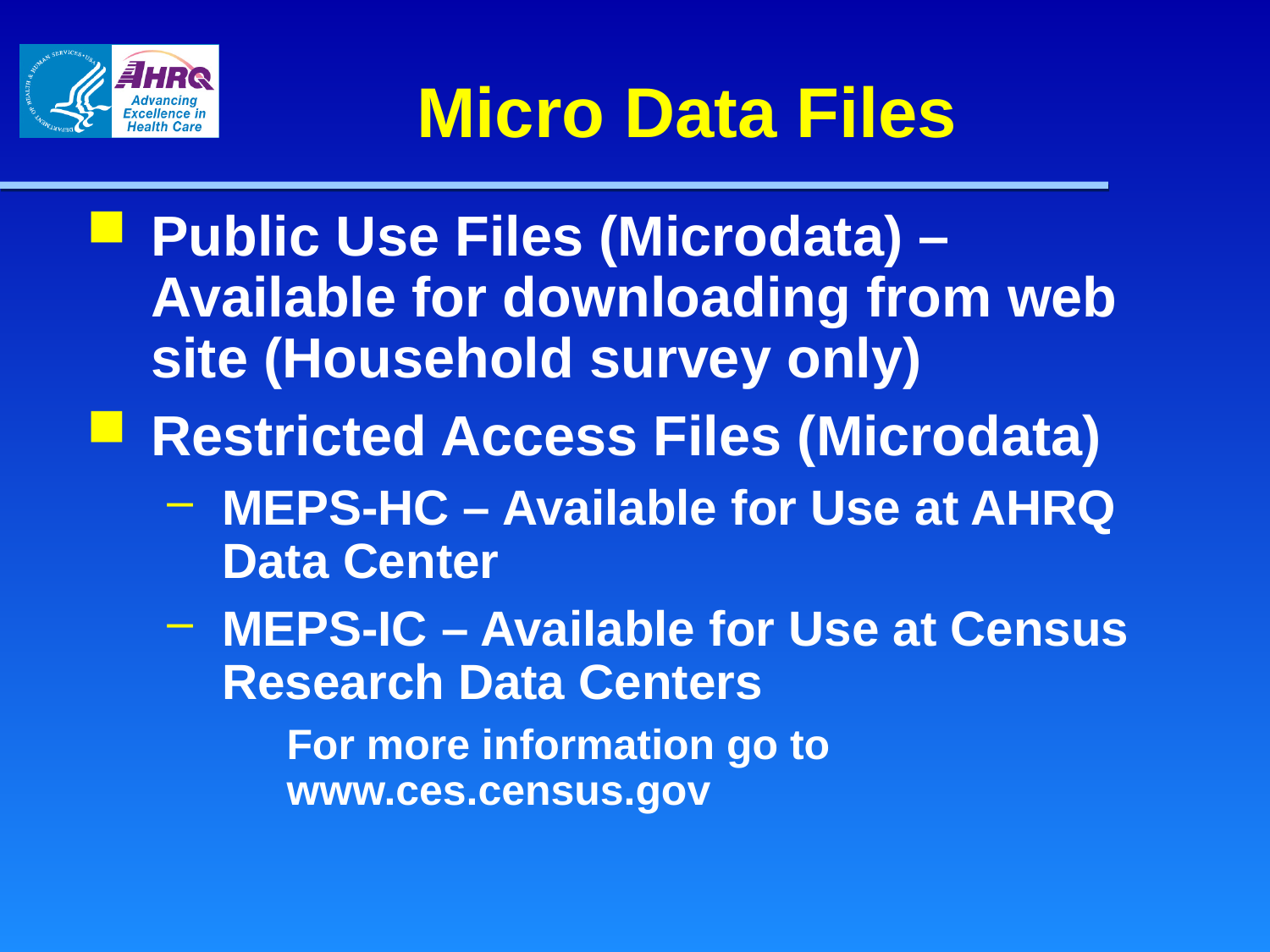

# Micro Data Files
Public Use Files (Microdata) – Available for downloading from web site (Household survey only)
Restricted Access Files (Microdata)
MEPS-HC – Available for Use at AHRQ Data Center
MEPS-IC – Available for Use at Census Research Data Centers
	For more information go to www.ces.census.gov